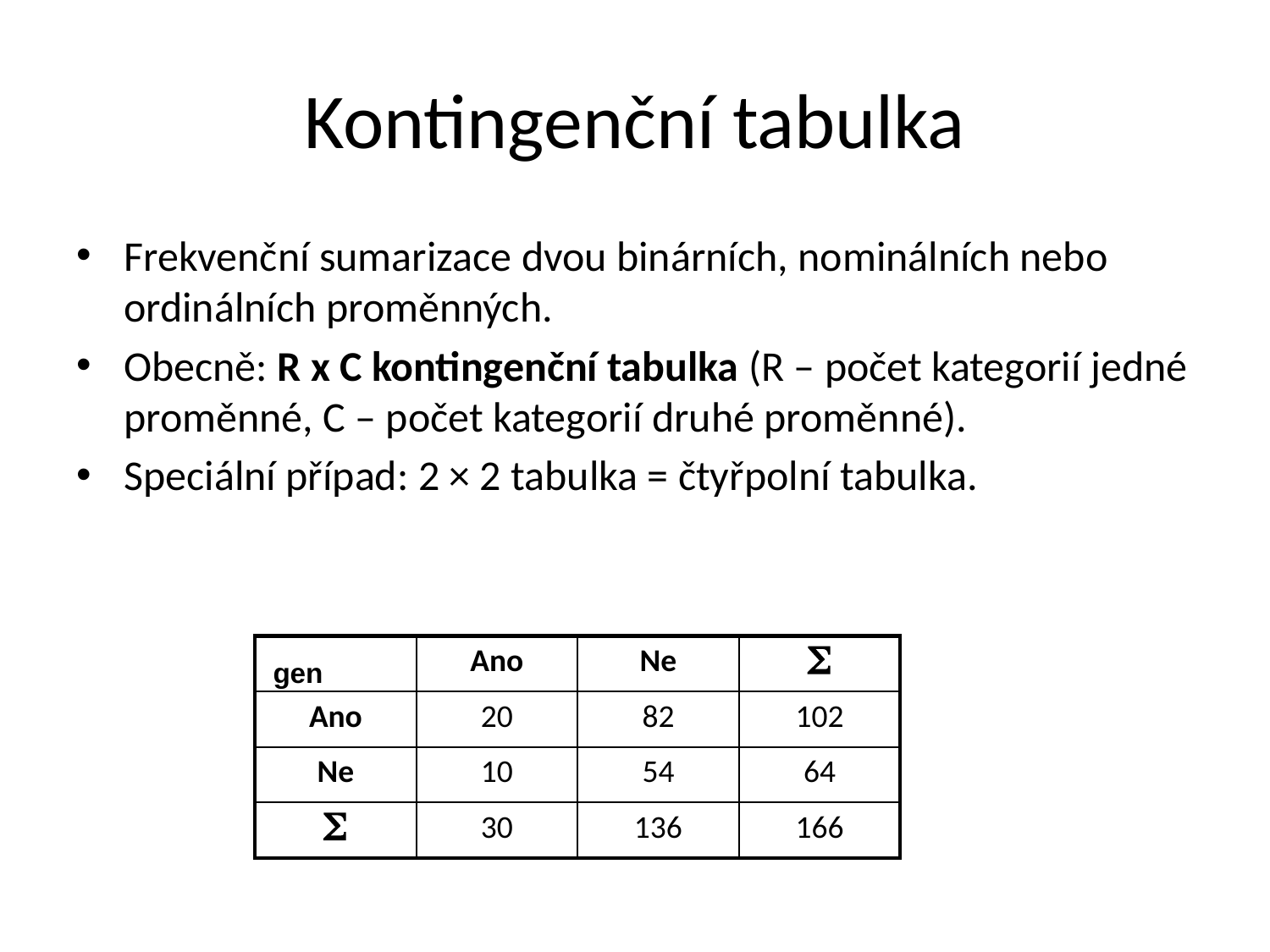

# Kontingenční tabulka
Frekvenční sumarizace dvou binárních, nominálních nebo ordinálních proměnných.
Obecně: R x C kontingenční tabulka (R – počet kategorií jedné proměnné, C – počet kategorií druhé proměnné).
Speciální případ: 2 × 2 tabulka = čtyřpolní tabulka.

|  | Ano | Ne | Σ |
| --- | --- | --- | --- |
| Ano | 20 | 82 | 102 |
| Ne | 10 | 54 | 64 |
| Σ | 30 | 136 | 166 |
gen